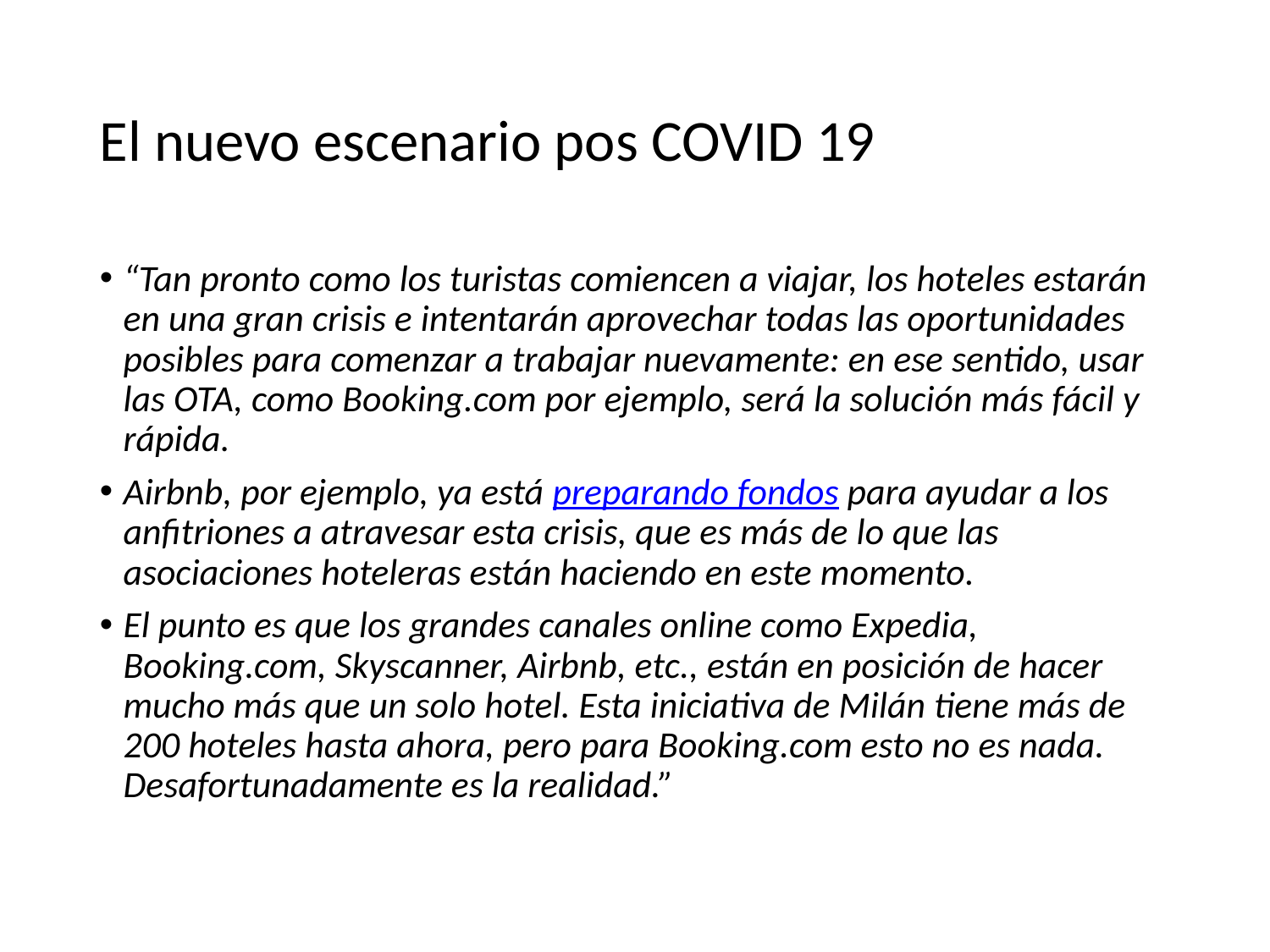

El nuevo escenario pos COVID 19
“Tan pronto como los turistas comiencen a viajar, los hoteles estarán en una gran crisis e intentarán aprovechar todas las oportunidades posibles para comenzar a trabajar nuevamente: en ese sentido, usar  las OTA, como Booking.com por ejemplo, será la solución más fácil y rápida.
Airbnb, por ejemplo, ya está preparando fondos para ayudar a los anfitriones a atravesar esta crisis, que es más de lo que las asociaciones hoteleras están haciendo en este momento.
El punto es que los grandes canales online como Expedia, Booking.com, Skyscanner, Airbnb, etc., están en posición de hacer mucho más que un solo hotel. Esta iniciativa de Milán tiene más de 200 hoteles hasta ahora, pero para Booking.com esto no es nada. Desafortunadamente es la realidad.”